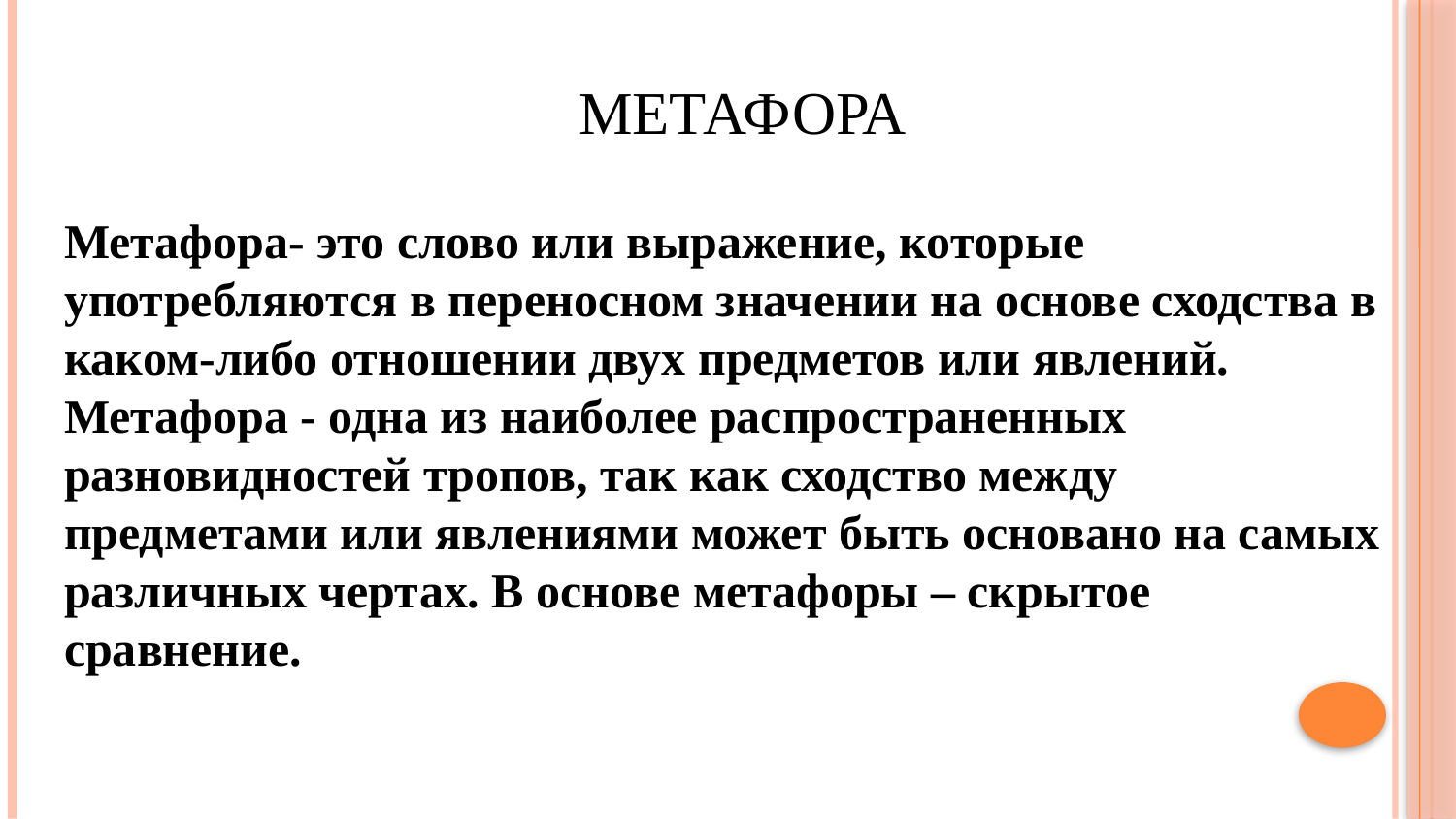

# Метафора
Метафора- это слово или выражение, которые употребляются в переносном значении на основе сходства в каком-либо отношении двух предметов или явлений. Метафора - одна из наиболее распространенных разновидностей тропов, так как сходство между предметами или явлениями может быть основано на самых различных чертах. В основе метафоры – скрытое сравнение.